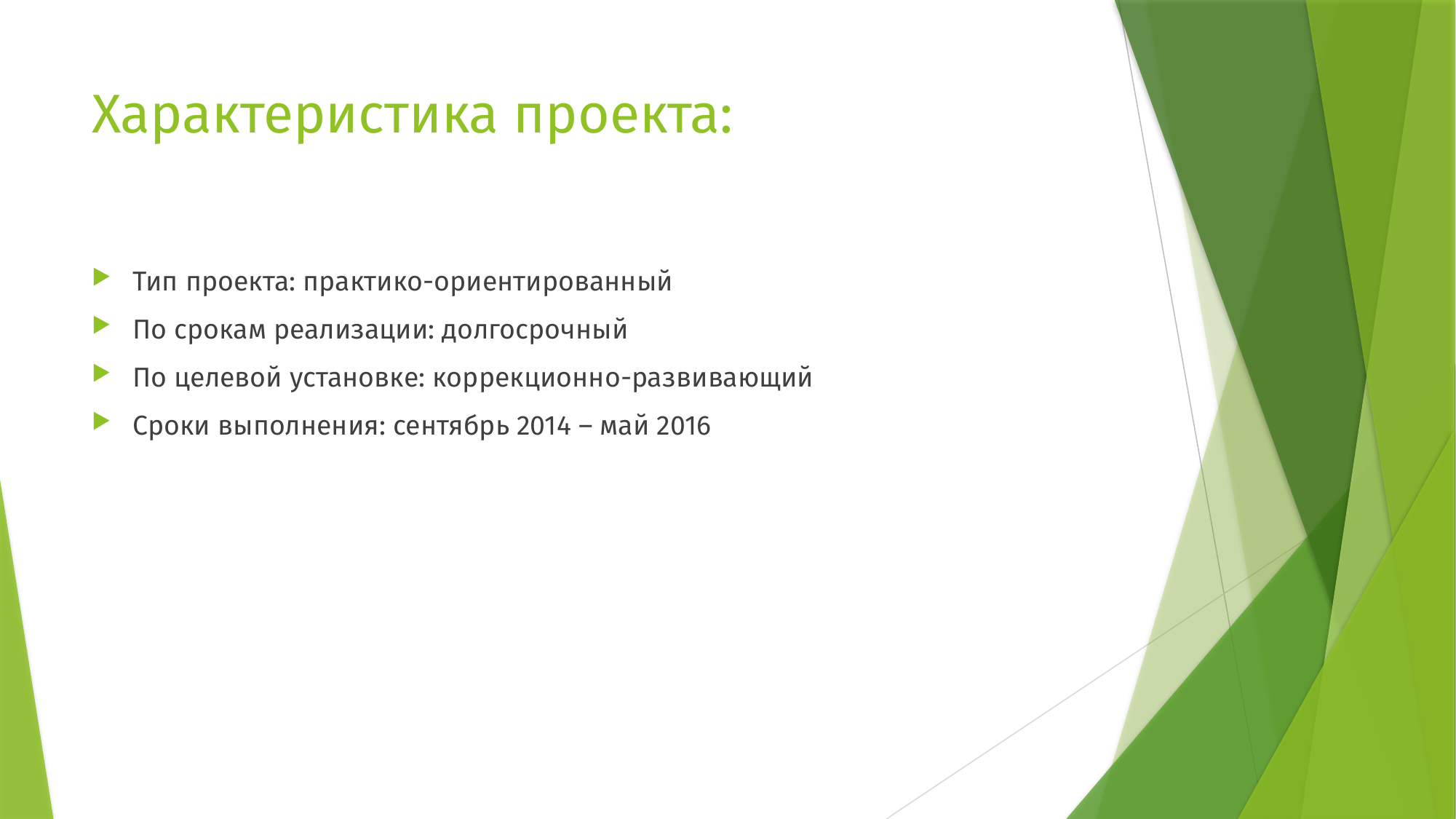

# Характеристика проекта:
Тип проекта: практико-ориентированный
По срокам реализации: долгосрочный
По целевой установке: коррекционно-развивающий
Сроки выполнения: сентябрь 2014 – май 2016